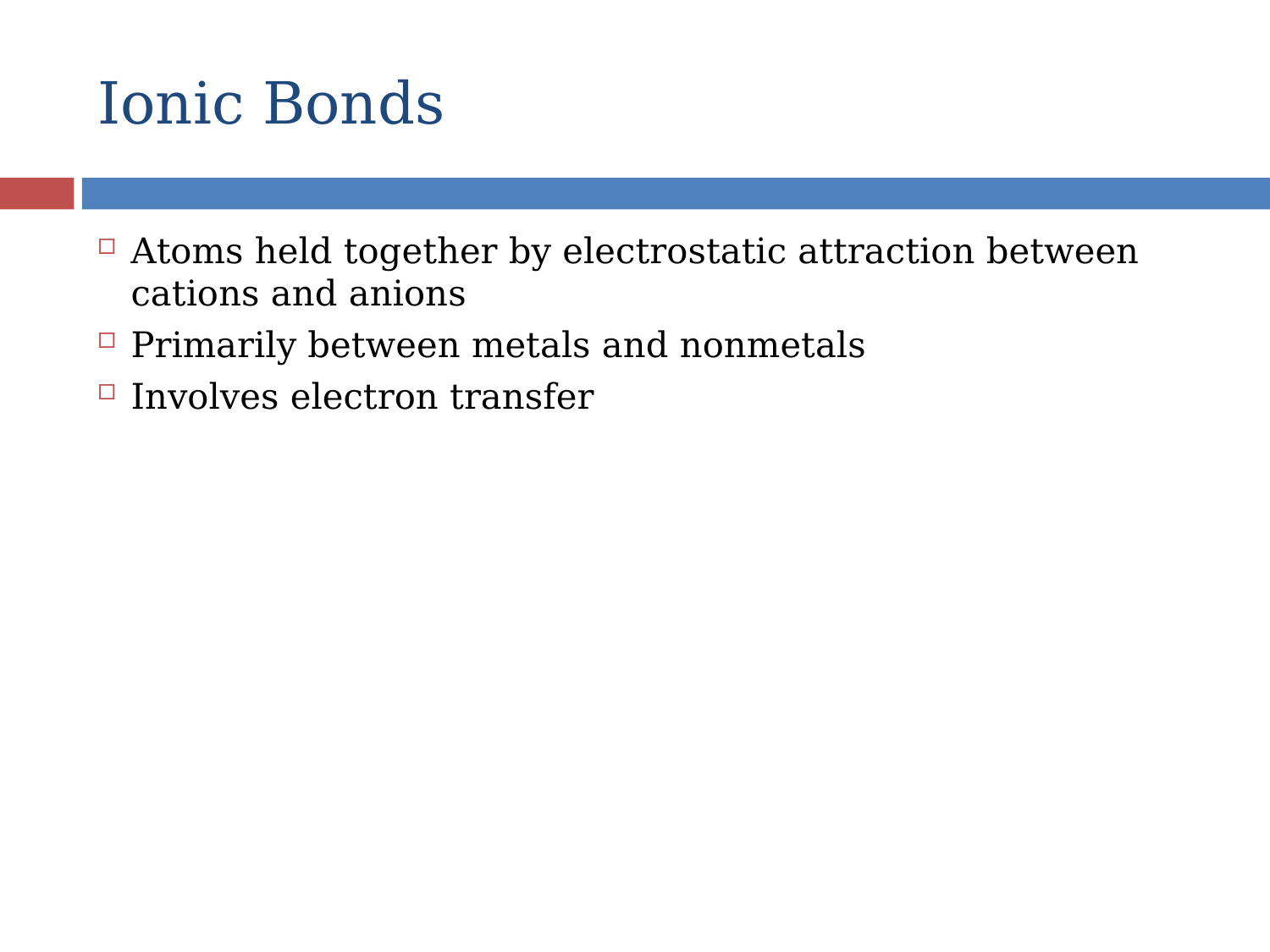

# Ionic Bonds
Atoms held together by electrostatic attraction between cations and anions
Primarily between metals and nonmetals
Involves electron transfer